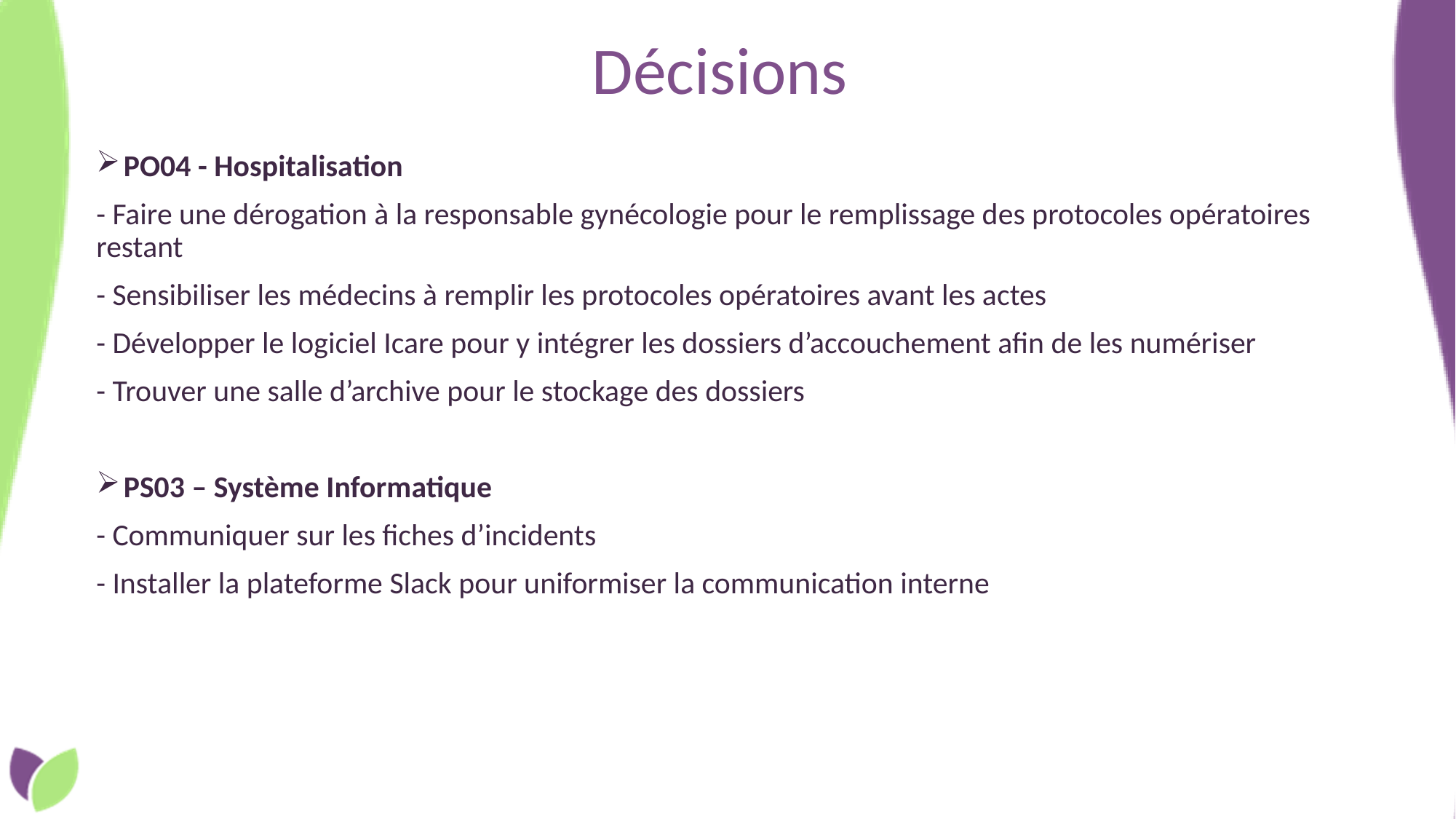

# Décisions
PO04 - Hospitalisation
- Faire une dérogation à la responsable gynécologie pour le remplissage des protocoles opératoires restant
- Sensibiliser les médecins à remplir les protocoles opératoires avant les actes
- Développer le logiciel Icare pour y intégrer les dossiers d’accouchement afin de les numériser
- Trouver une salle d’archive pour le stockage des dossiers

PS03 – Système Informatique
- Communiquer sur les fiches d’incidents
- Installer la plateforme Slack pour uniformiser la communication interne